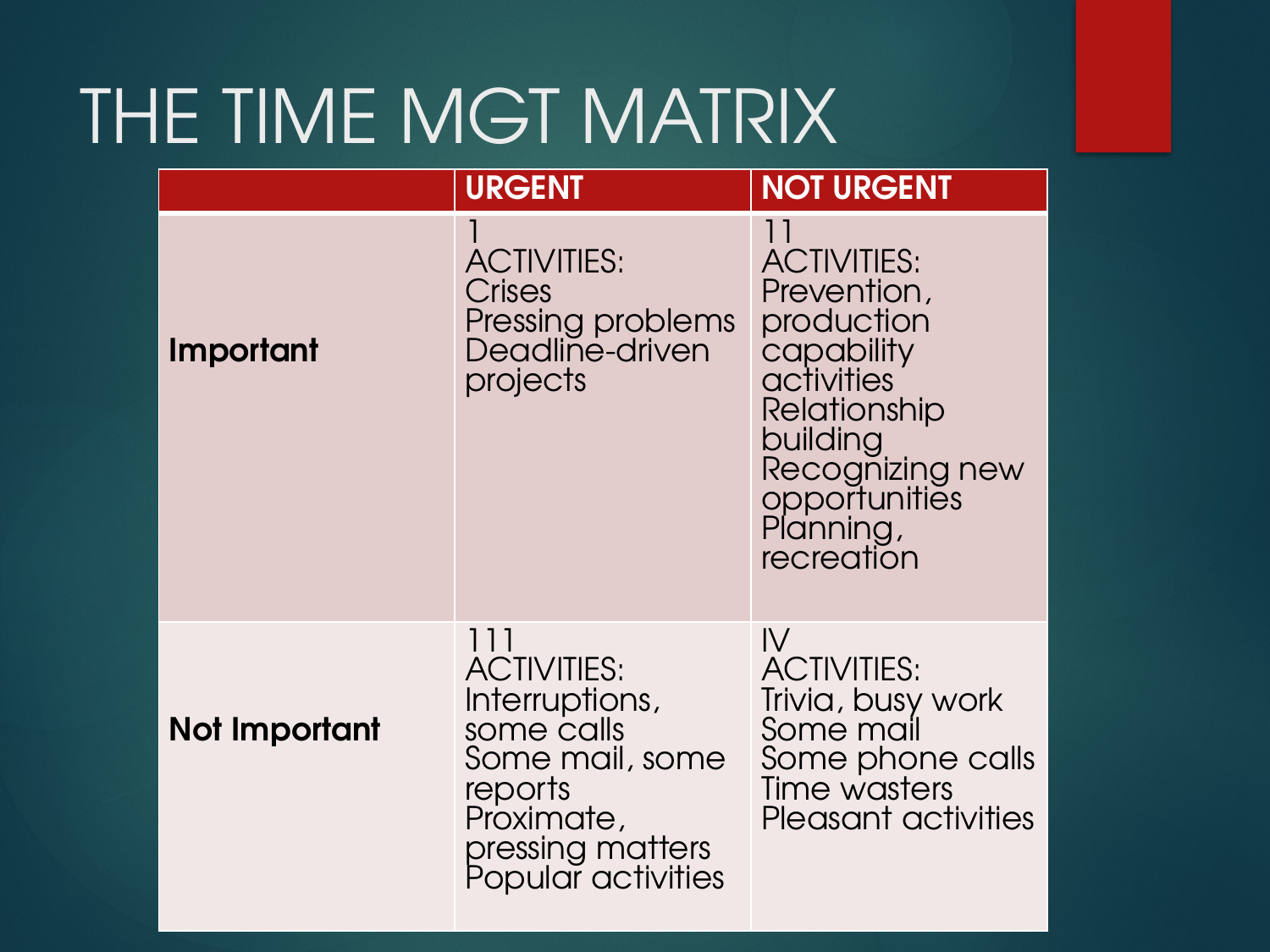

# THE TIME MGT MATRIX
|  | URGENT | NOT URGENT |
| --- | --- | --- |
| Important | 1 ACTIVITIES: Crises Pressing problems Deadline-driven projects | 11 ACTIVITIES: Prevention, production capability activities Relationship building Recognizing new opportunities Planning, recreation |
| Not Important | 111 ACTIVITIES: Interruptions, some calls Some mail, some reports Proximate, pressing matters Popular activities | IV ACTIVITIES: Trivia, busy work Some mail Some phone calls Time wasters Pleasant activities |